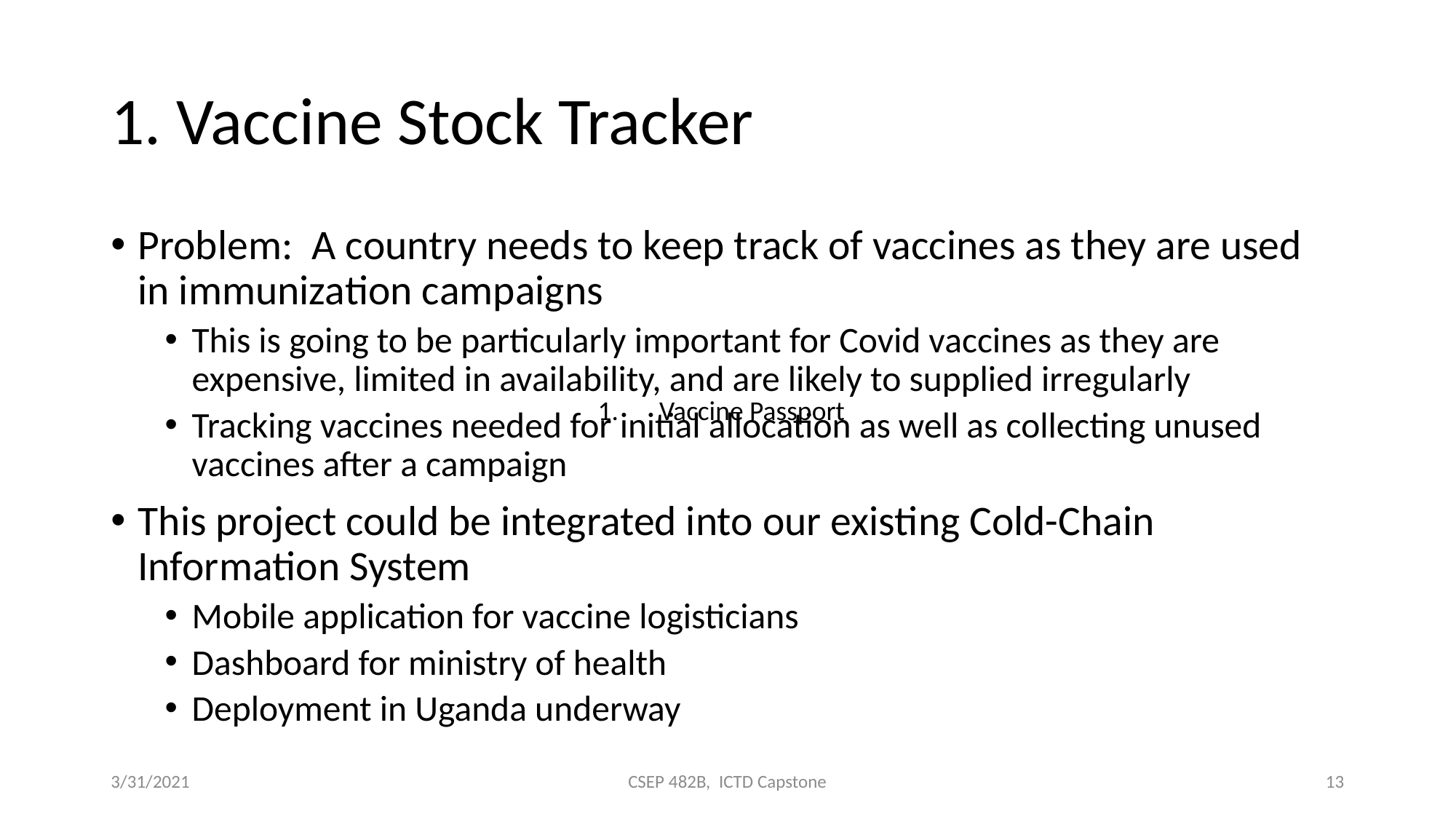

# 1. Vaccine Stock Tracker
Problem:  A country needs to keep track of vaccines as they are used in immunization campaigns
This is going to be particularly important for Covid vaccines as they are expensive, limited in availability, and are likely to supplied irregularly
Tracking vaccines needed for initial allocation as well as collecting unused vaccines after a campaign
This project could be integrated into our existing Cold-Chain Information System
Mobile application for vaccine logisticians
Dashboard for ministry of health
Deployment in Uganda underway

Vaccine Passport
3/31/2021
CSEP 482B,  ICTD Capstone
13